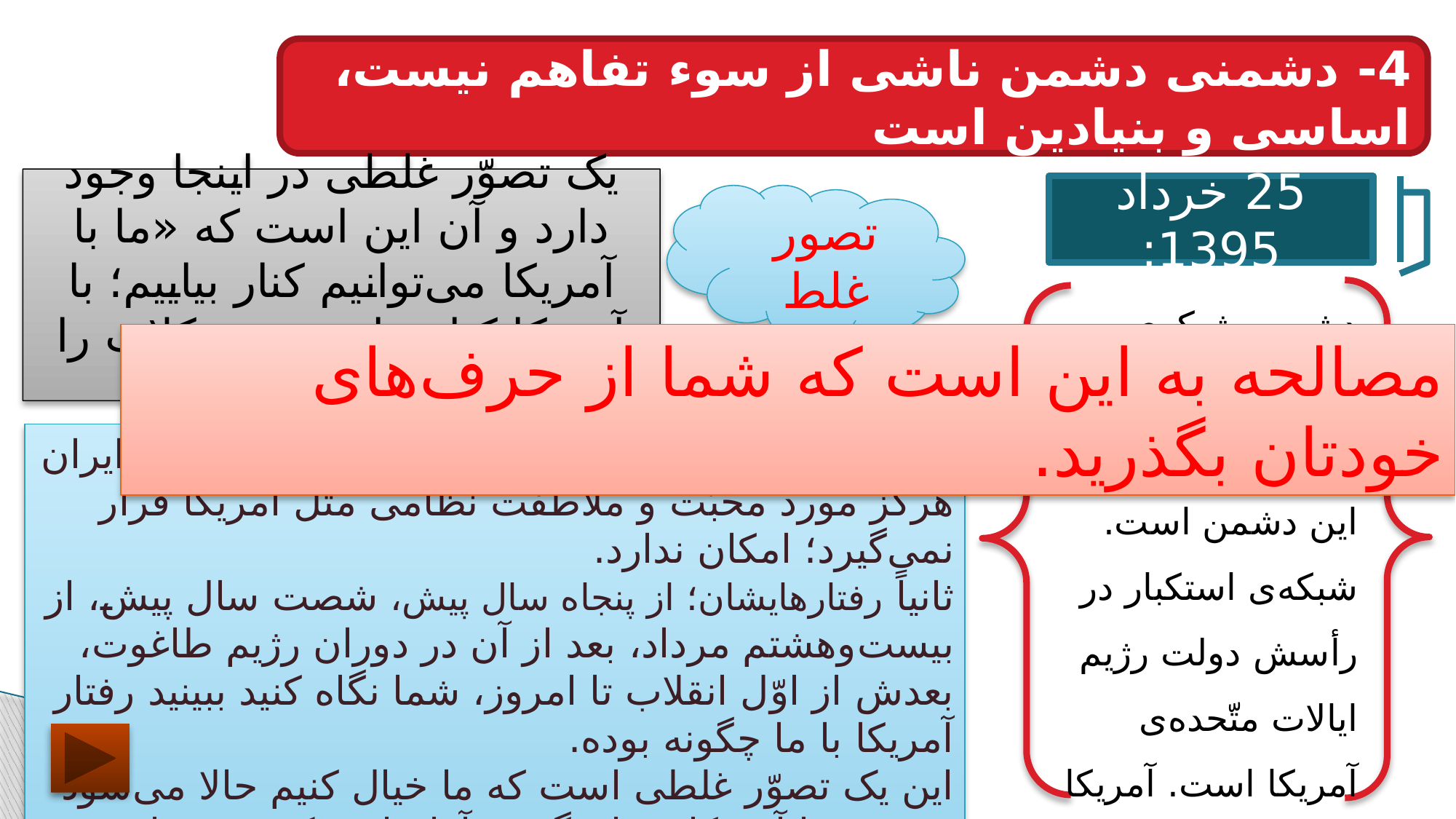

4- دشمنی دشمن ناشی از سوء تفاهم نیست، اساسی و بنیادین است
یک تصوّر غلطی در اینجا وجود دارد و آن این است که «ما با آمریکا می‌توانیم کنار بیاییم؛ با آمریکا کنار بیاییم و مشکلات را حل کنیم»!
25 خرداد 1395:
تصور غلط
دشمن، شبکه‌ی استکبار و شبکه‌ی صهیونیستی است؛ این دشمن است. شبکه‌ی استکبار در رأسش دولت رژیم ایالات متّحده‌ی آمریکا است. آمریکا دشمنی خودش را پنهان نمی‌کند.

مصالحه به این است که شما از حرف‌های خودتان بگذرید.
اوّلاً از لحاظ منطقی، نظامی مثل جمهوری اسلامی ایران هرگز مورد محبّت و ملاطفت نظامی مثل آمریکا قرار نمی‌گیرد؛ امکان ندارد.
ثانیاً رفتارهایشان؛ از پنجاه سال پیش، شصت سال پیش، از بیست‌وهشتم مرداد، بعد از آن در دوران رژیم طاغوت، بعدش از اوّل انقلاب تا امروز، شما نگاه کنید ببینید رفتار آمریکا با ما چگونه بوده.
این یک تصوّر غلطی است که ما خیال کنیم حالا می‌شود بنشینیم با آمریکایی‌ها، بگوییم آقا بیایید یک‌جوری با همدیگر مصالحه کنیم.